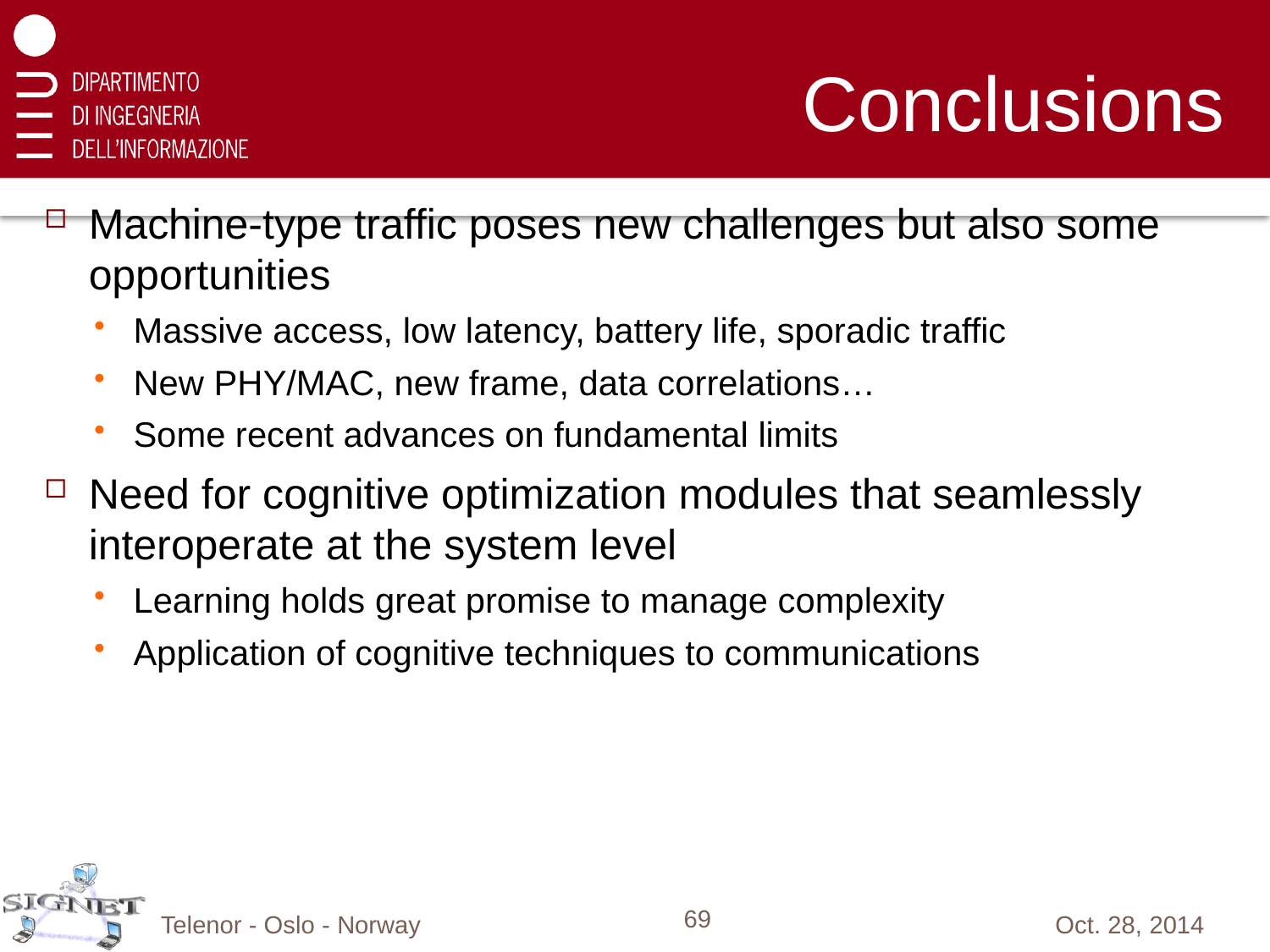

# Conclusions
Machine-type traffic poses new challenges but also some opportunities
Massive access, low latency, battery life, sporadic traffic
New PHY/MAC, new frame, data correlations…
Some recent advances on fundamental limits
Need for cognitive optimization modules that seamlessly interoperate at the system level
Learning holds great promise to manage complexity
Application of cognitive techniques to communications
Telenor - Oslo - Norway
69
Oct. 28, 2014